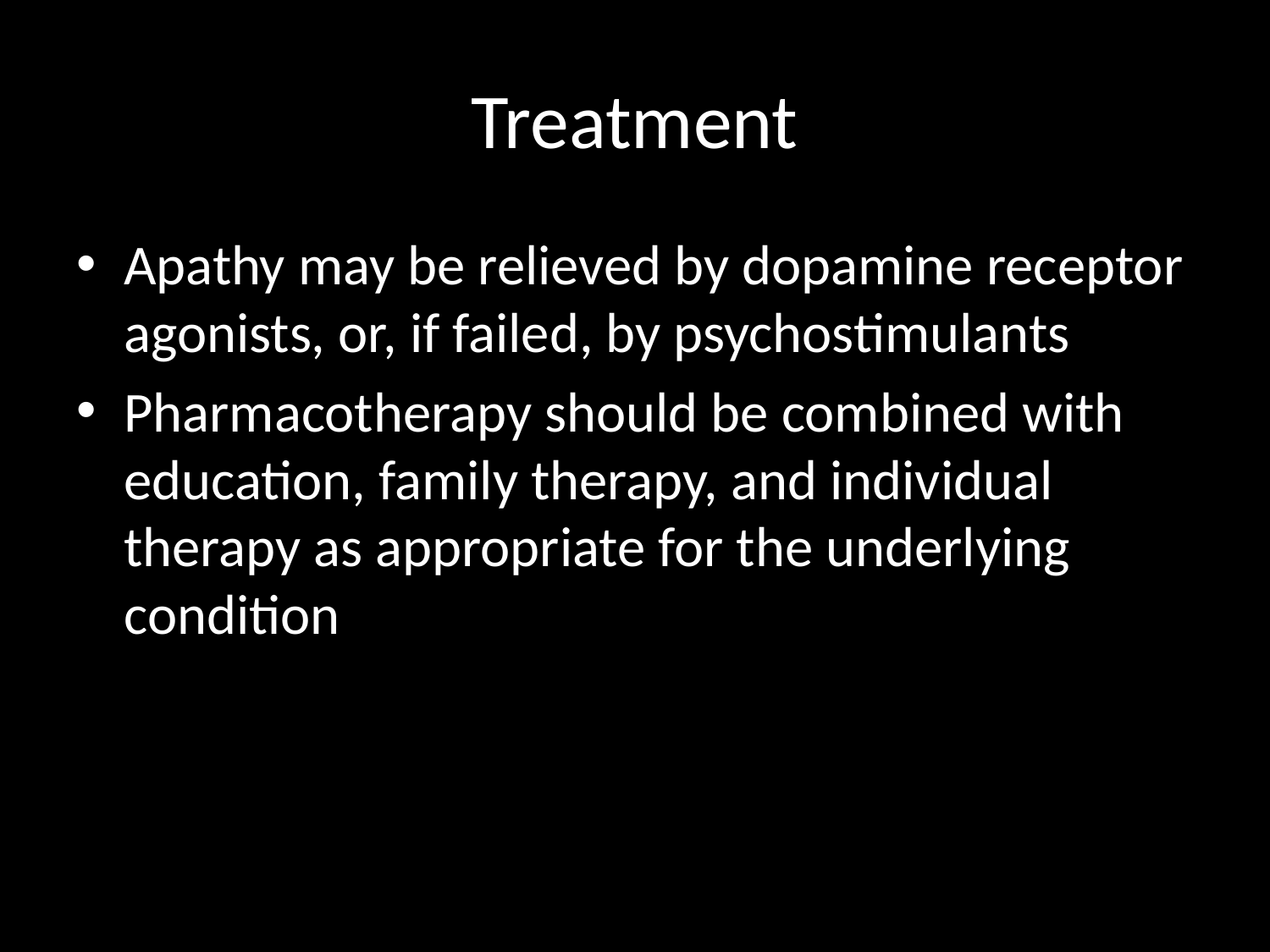

# Treatment
Apathy may be relieved by dopamine receptor agonists, or, if failed, by psychostimulants
Pharmacotherapy should be combined with education, family therapy, and individual therapy as appropriate for the underlying condition